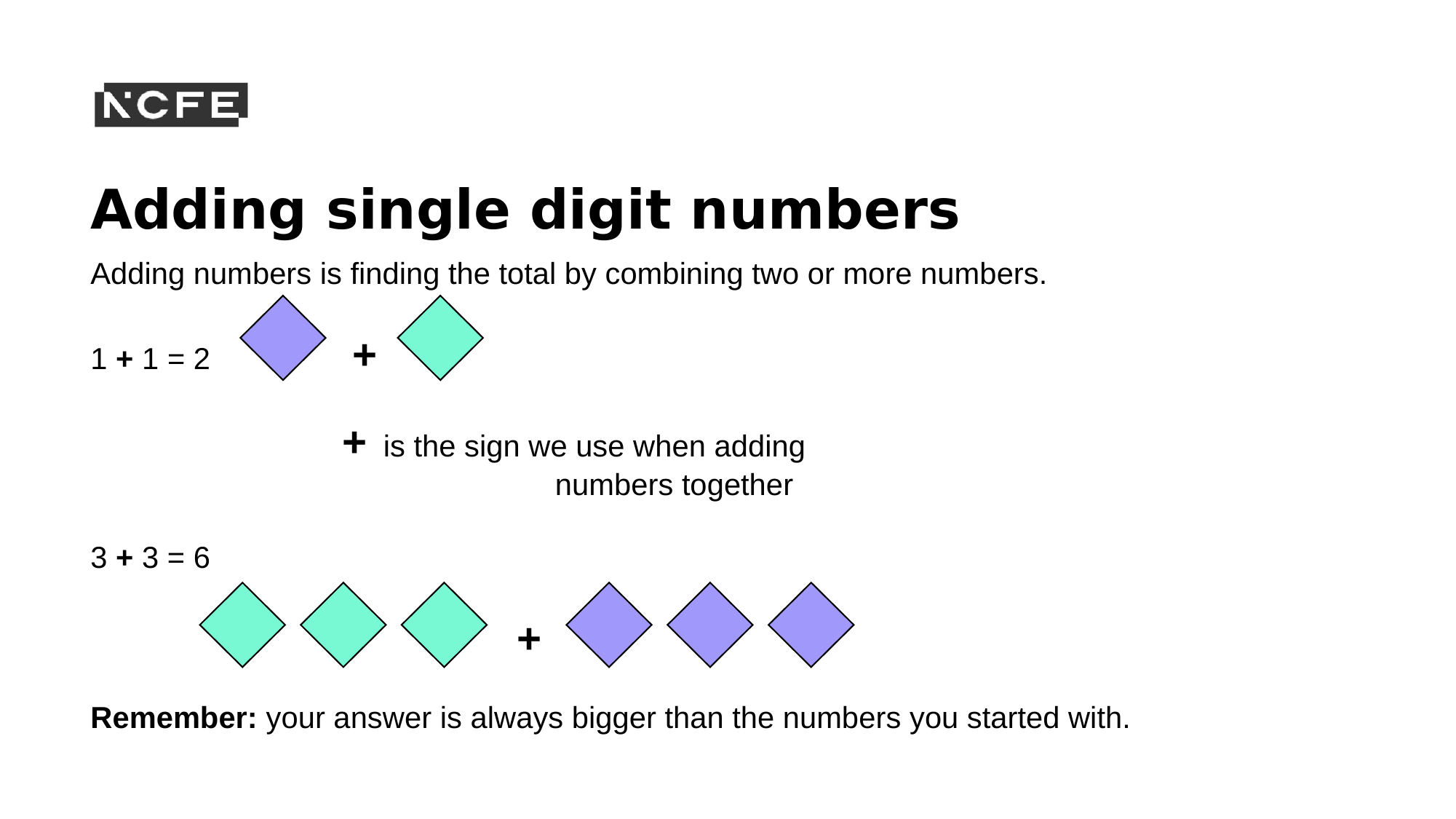

# Adding single digit numbers
Adding numbers is finding the total by combining two or more numbers.

1 + 1 = 2                 +

+  is the sign we use when adding
 numbers together

3 + 3 = 6

                                                   +

Remember: your answer is always bigger than the numbers you started with.